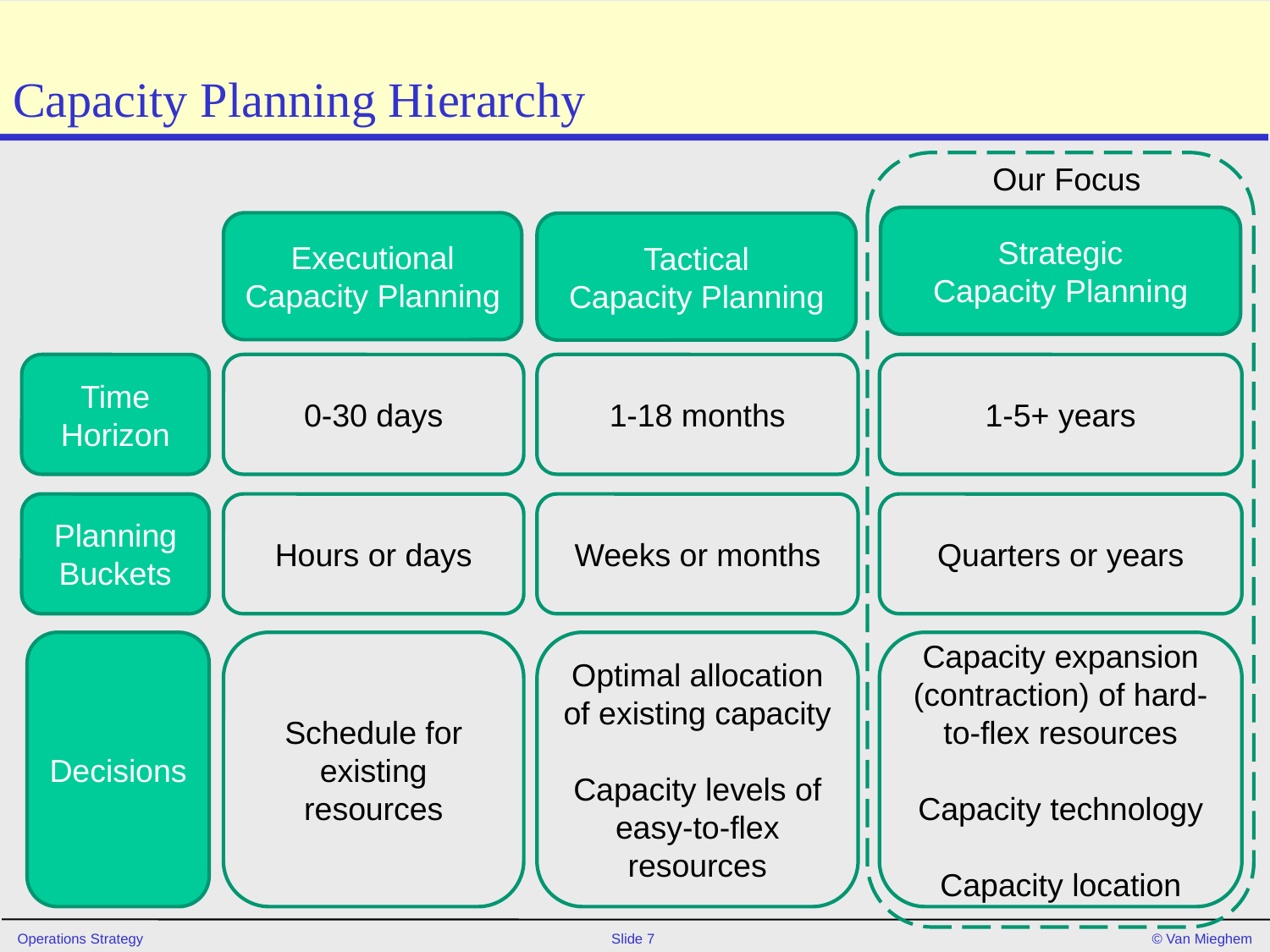

# Capacity Planning Hierarchy

Our Focus
Strategic
Capacity Planning
Executional
Capacity Planning
Tactical
Capacity Planning
Time Horizon
0-30 days
1-18 months
1-5+ years
Planning Buckets
Hours or days
Weeks or months
Quarters or years
Decisions
Schedule for existing resources
Optimal allocation of existing capacity

Capacity levels of easy-to-flex resources
Capacity expansion (contraction) of hard-to-flex resources

Capacity technology

Capacity location